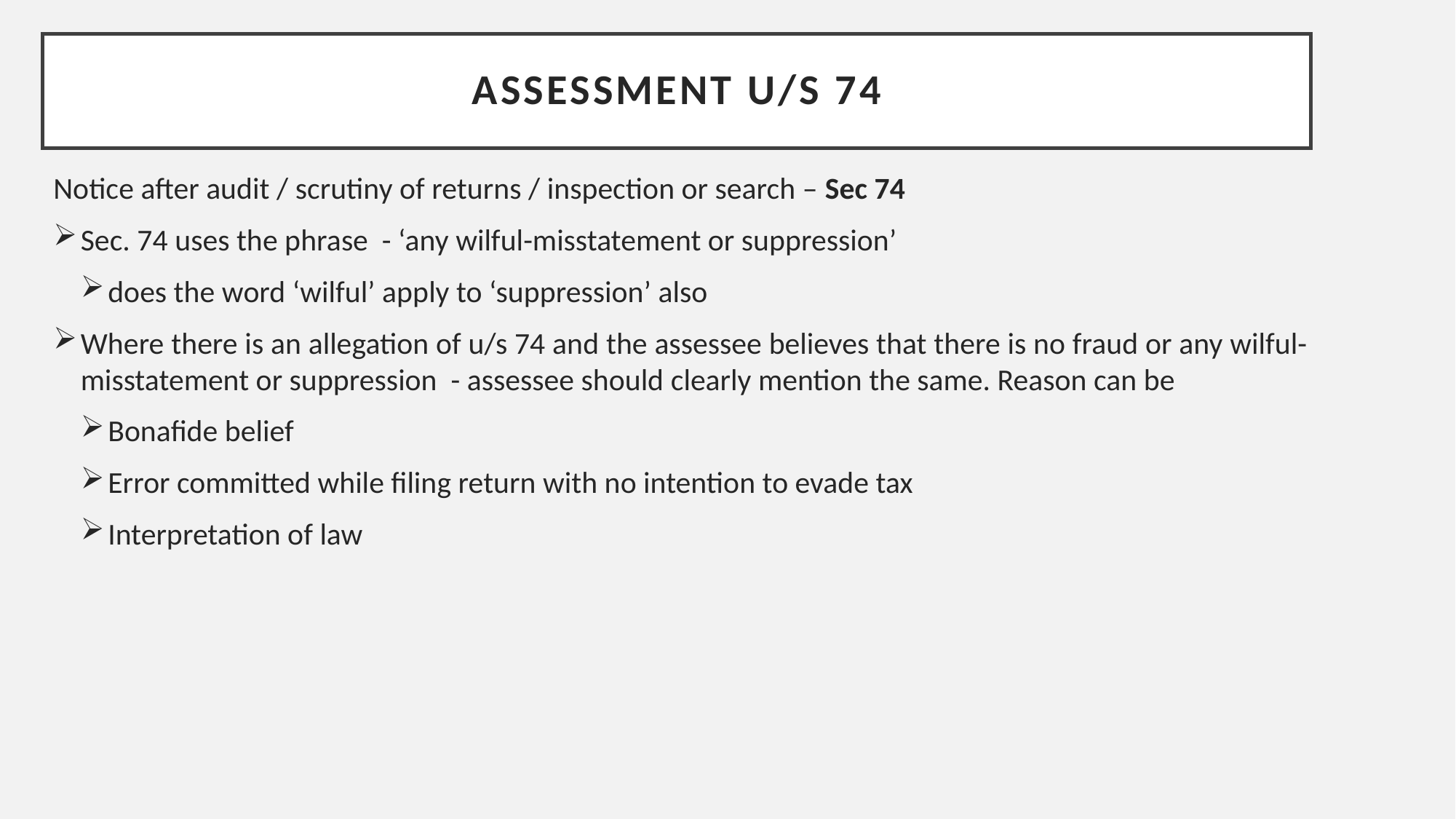

# Assessment u/s 74
Notice after audit / scrutiny of returns / inspection or search – Sec 74
Sec. 74 uses the phrase  - ‘any wilful-misstatement or suppression’
does the word ‘wilful’ apply to ‘suppression’ also
Where there is an allegation of u/s 74 and the assessee believes that there is no fraud or any wilful-misstatement or suppression  - assessee should clearly mention the same. Reason can be
Bonafide belief
Error committed while filing return with no intention to evade tax
Interpretation of law